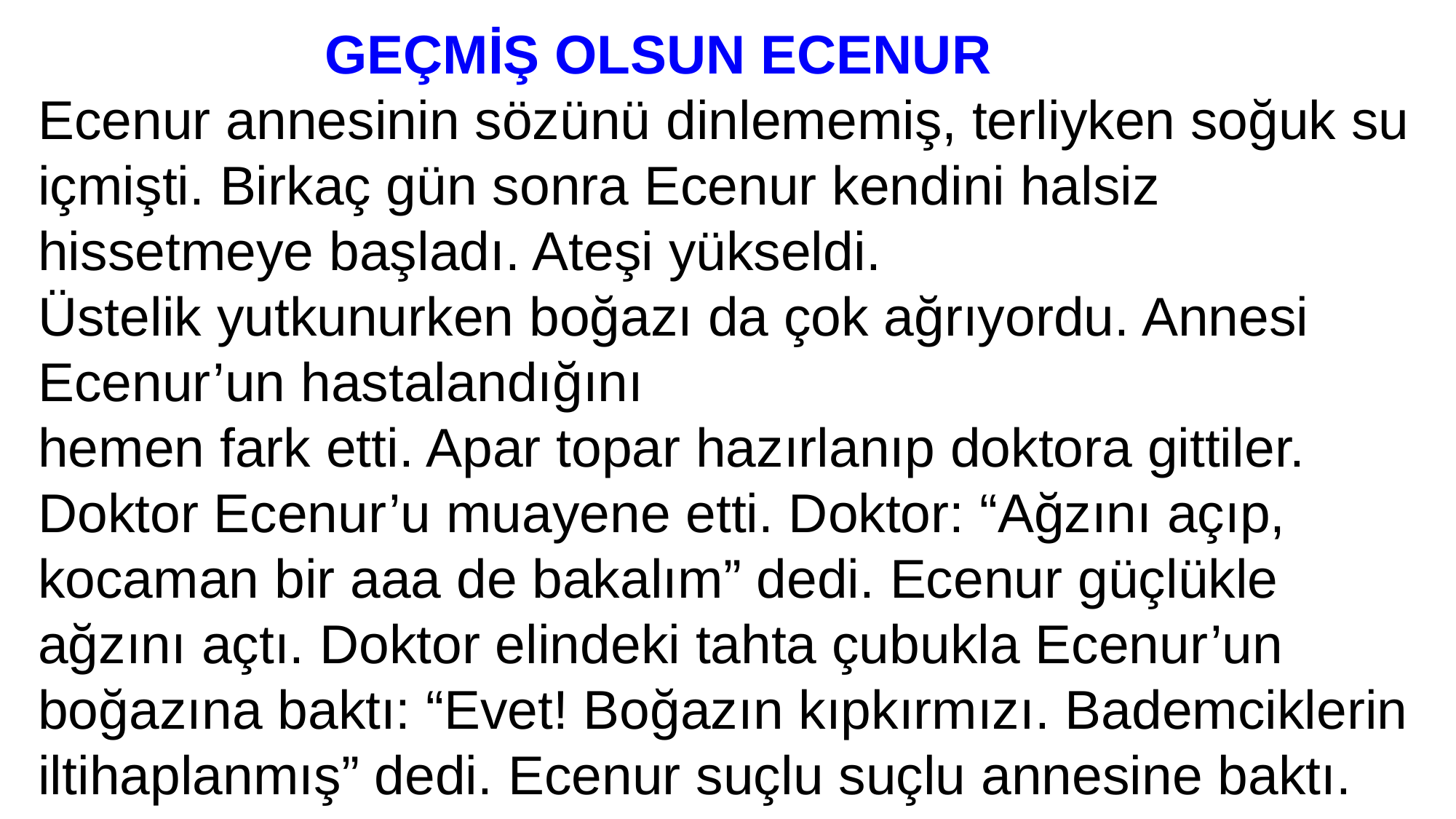

GEÇMİŞ OLSUN ECENUR
Ecenur annesinin sözünü dinlememiş, terliyken soğuk su içmişti. Birkaç gün sonra Ecenur kendini halsiz hissetmeye başladı. Ateşi yükseldi.
Üstelik yutkunurken boğazı da çok ağrıyordu. Annesi Ecenur’un hastalandığını
hemen fark etti. Apar topar hazırlanıp doktora gittiler.
Doktor Ecenur’u muayene etti. Doktor: “Ağzını açıp, kocaman bir aaa de bakalım” dedi. Ecenur güçlükle ağzını açtı. Doktor elindeki tahta çubukla Ecenur’un boğazına baktı: “Evet! Boğazın kıpkırmızı. Bademciklerin
iltihaplanmış” dedi. Ecenur suçlu suçlu annesine baktı.